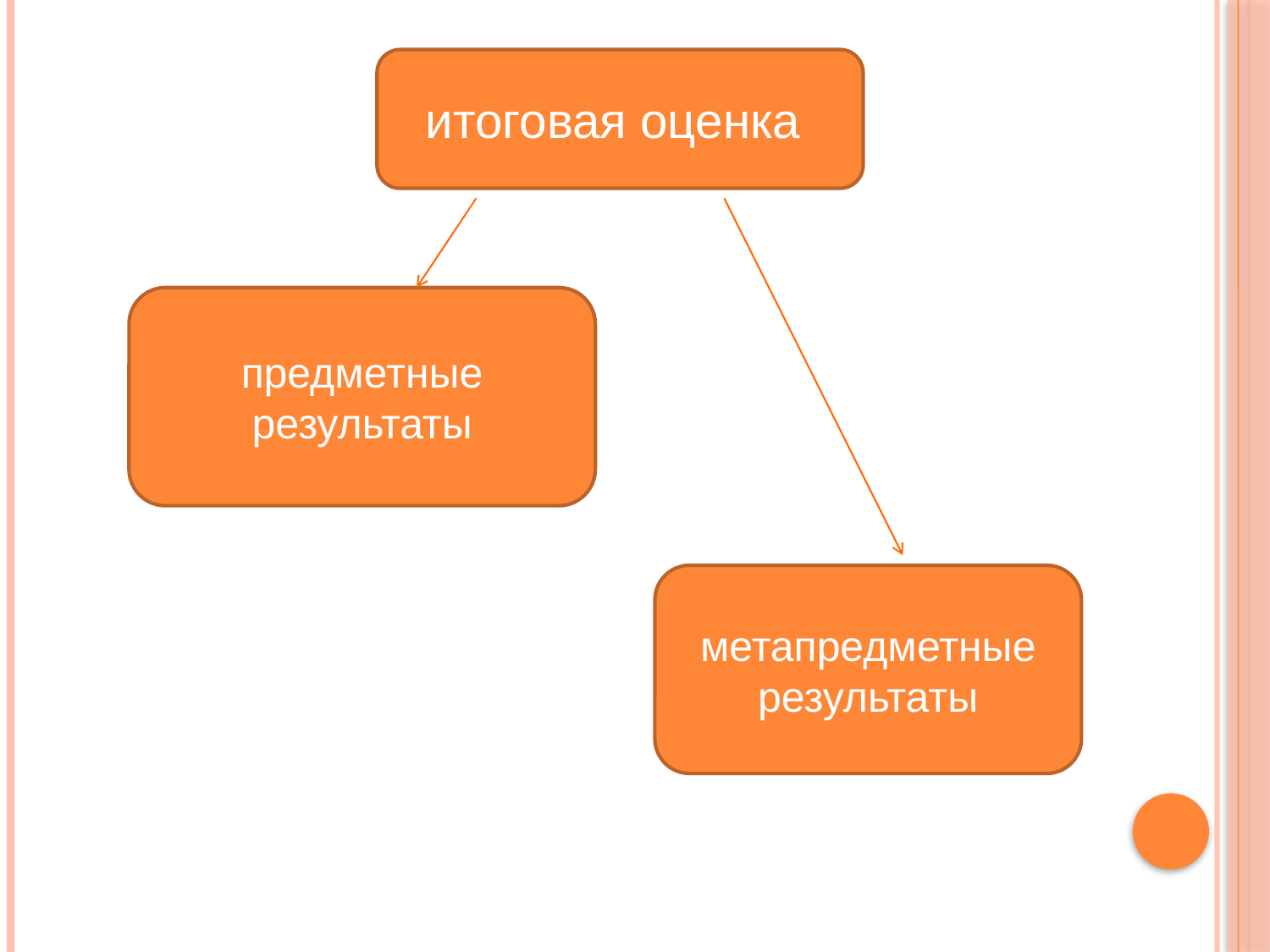

#
итоговая оценка

предметные
результаты
метапредметные результаты